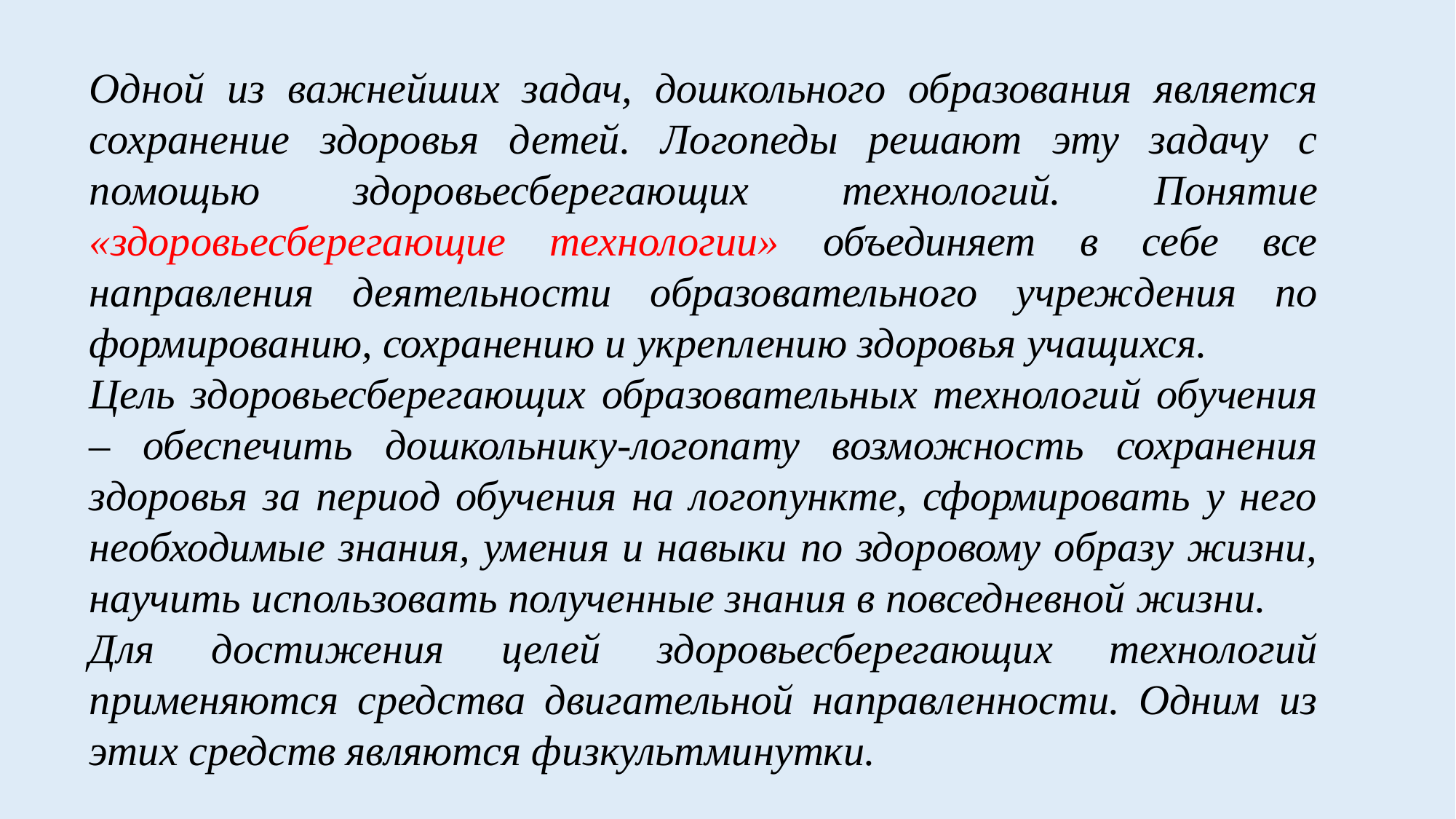

Одной из важнейших задач, дошкольного образования является сохранение здоровья детей. Логопеды решают эту задачу с помощью здоровьесберегающих технологий. Понятие «здоровьесберегающие технологии» объединяет в себе все направления деятельности образовательного учреждения по формированию, сохранению и укреплению здоровья учащихся.
Цель здоровьесберегающих образовательных технологий обучения – обеспечить дошкольнику-логопату возможность сохранения здоровья за период обучения на логопункте, сформировать у него необходимые знания, умения и навыки по здоровому образу жизни, научить использовать полученные знания в повседневной жизни.
Для достижения целей здоровьесберегающих технологий применяются средства двигательной направленности. Одним из этих средств являются физкультминутки.